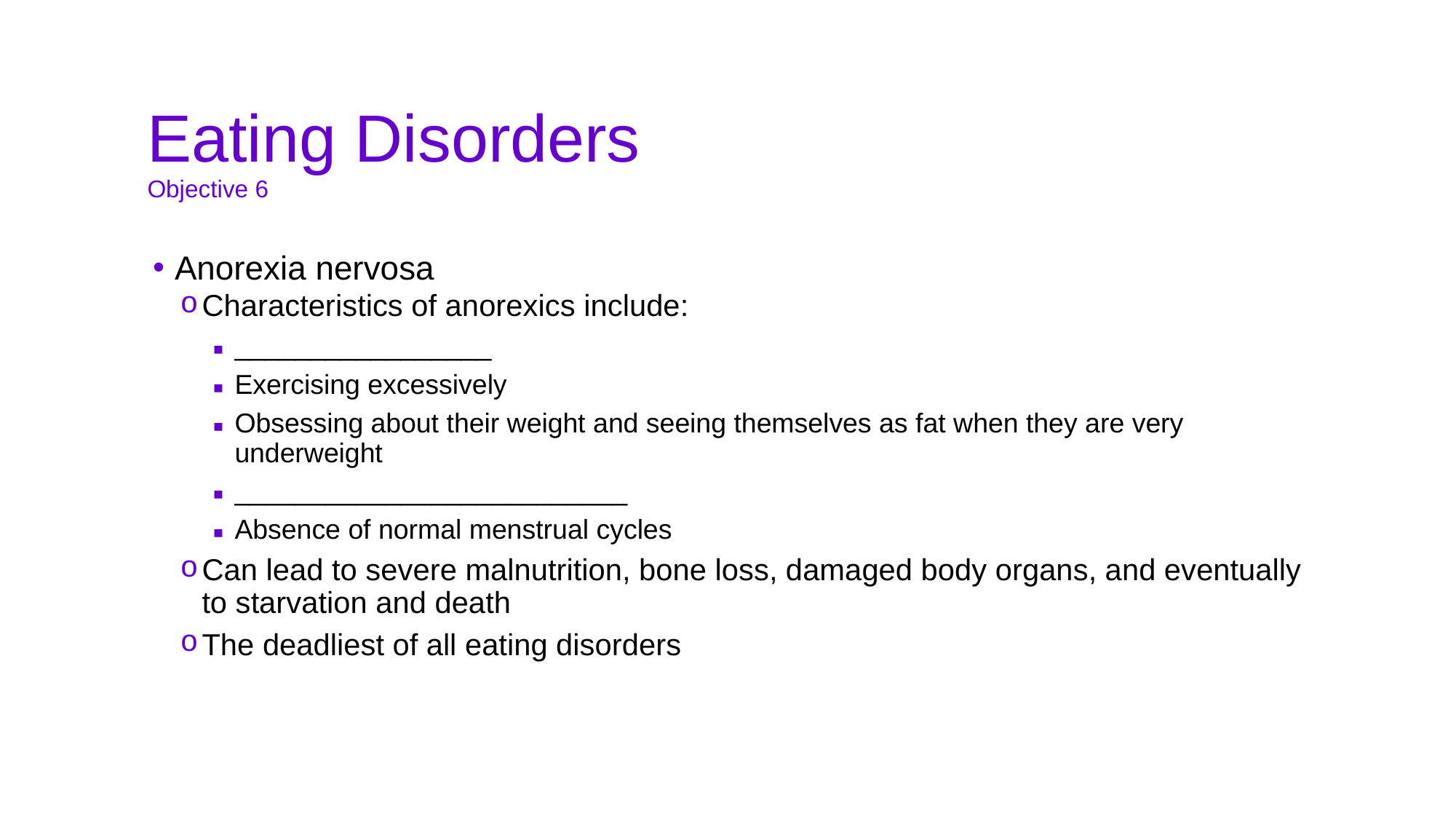

# Eating Disorders Objective 6
Anorexia nervosa
Characteristics of anorexics include:
_________________
Exercising excessively
Obsessing about their weight and seeing themselves as fat when they are very underweight
__________________________
Absence of normal menstrual cycles
Can lead to severe malnutrition, bone loss, damaged body organs, and eventually to starvation and death
The deadliest of all eating disorders